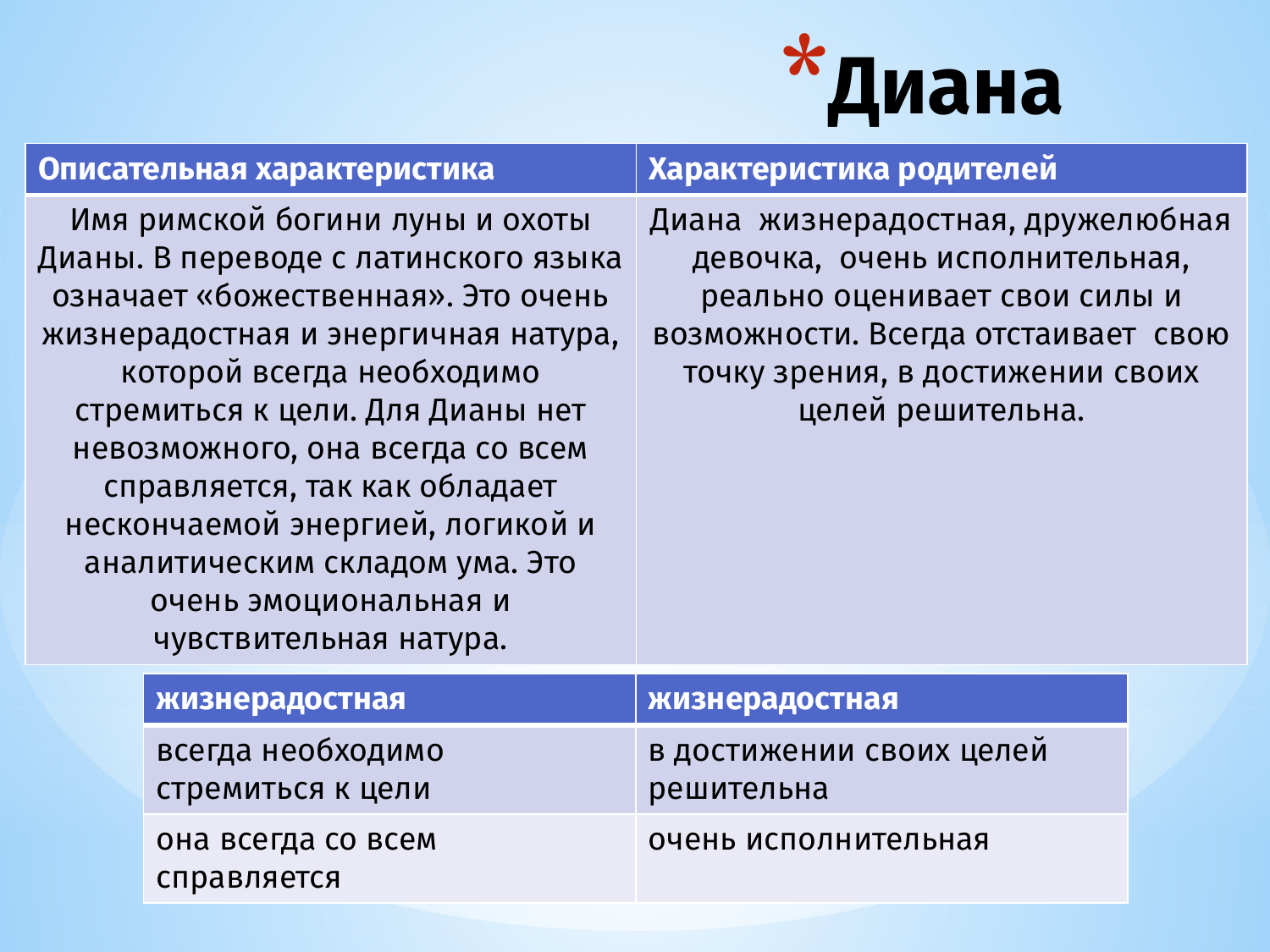

# Диана
| Описательная характеристика | Характеристика родителей |
| --- | --- |
| Имя римской богини луны и охоты Дианы. В переводе с латинского языка означает «божественная». Это очень жизнерадостная и энергичная натура, которой всегда необходимо стремиться к цели. Для Дианы нет невозможного, она всегда со всем справляется, так как обладает нескончаемой энергией, логикой и аналитическим складом ума. Это очень эмоциональная и чувствительная натура. | Диана жизнерадостная, дружелюбная девочка, очень исполнительная, реально оценивает свои силы и возможности. Всегда отстаивает свою точку зрения, в достижении своих целей решительна. |
| жизнерадостная | жизнерадостная |
| --- | --- |
| всегда необходимо стремиться к цели | в достижении своих целей решительна |
| она всегда со всем справляется | очень исполнительная |